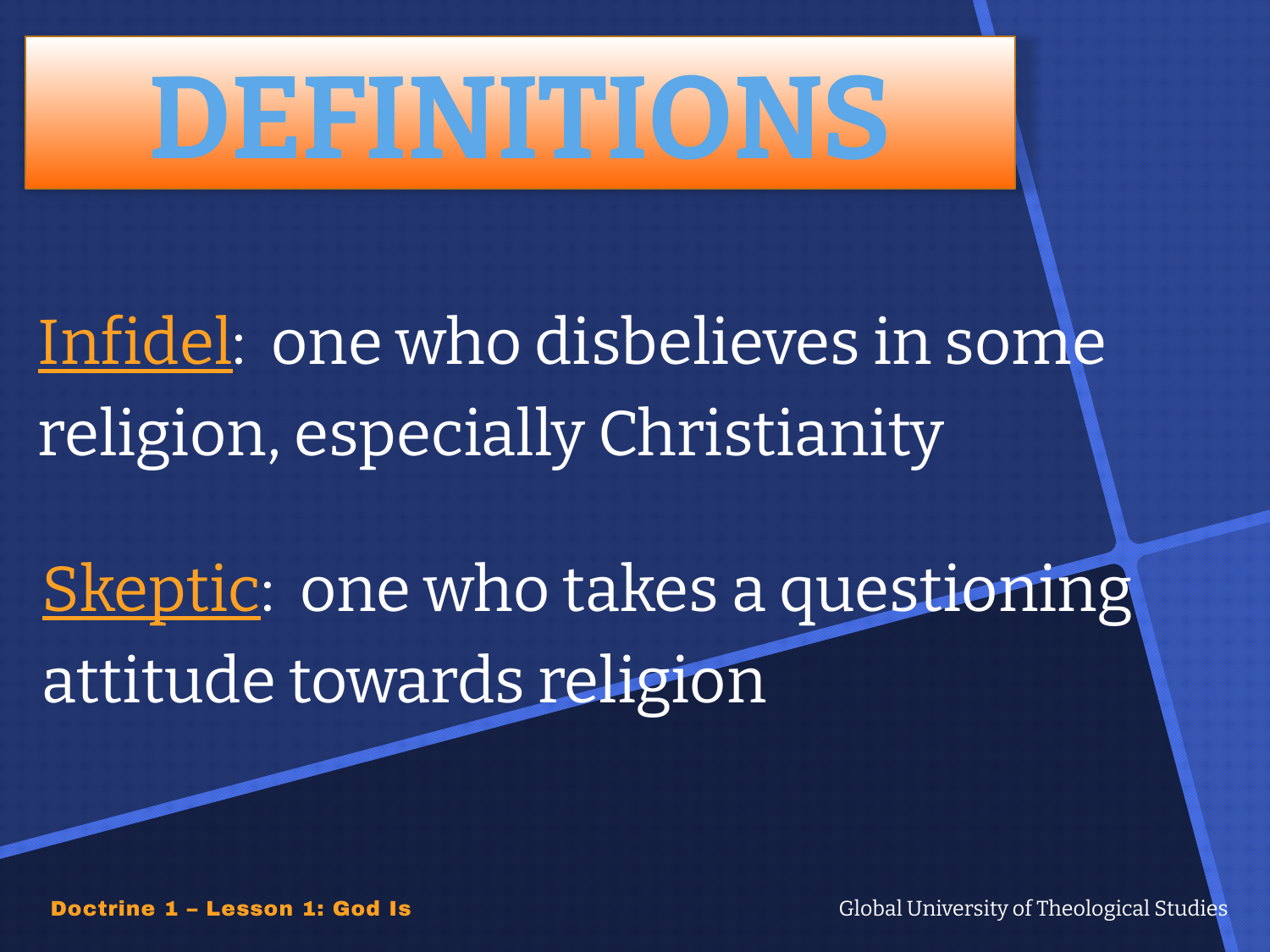

DEFINITIONS
Infidel:  one who disbelieves in some religion, especially Christianity
Skeptic:  one who takes a questioning attitude towards religion

Doctrine 1 – Lesson 1: God Is                                                      Global University of Theological Studies